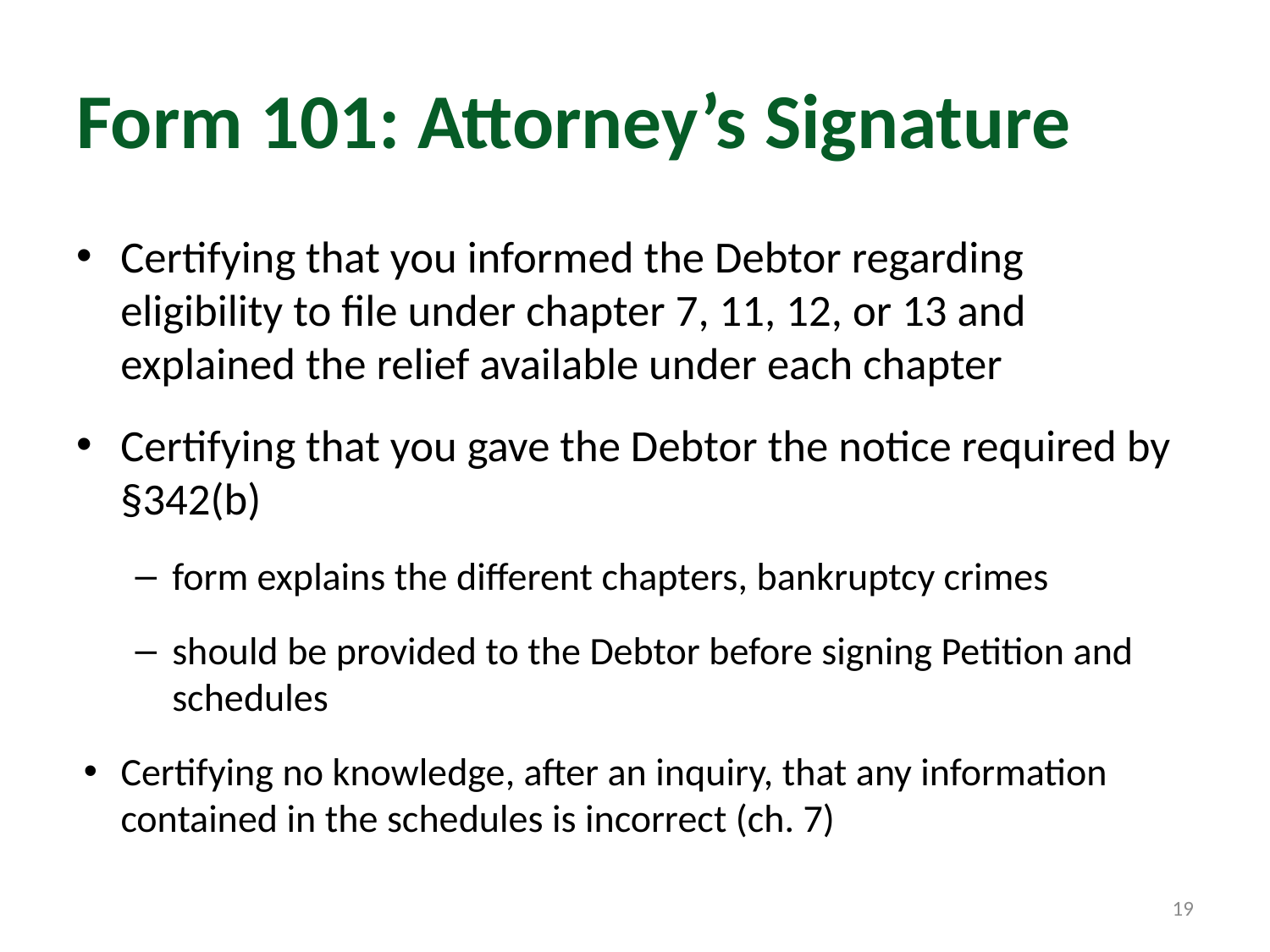

# Form 101: Attorney’s Signature
Certifying that you informed the Debtor regarding eligibility to file under chapter 7, 11, 12, or 13 and explained the relief available under each chapter
Certifying that you gave the Debtor the notice required by §342(b)
form explains the different chapters, bankruptcy crimes
should be provided to the Debtor before signing Petition and schedules
Certifying no knowledge, after an inquiry, that any information contained in the schedules is incorrect (ch. 7)
19